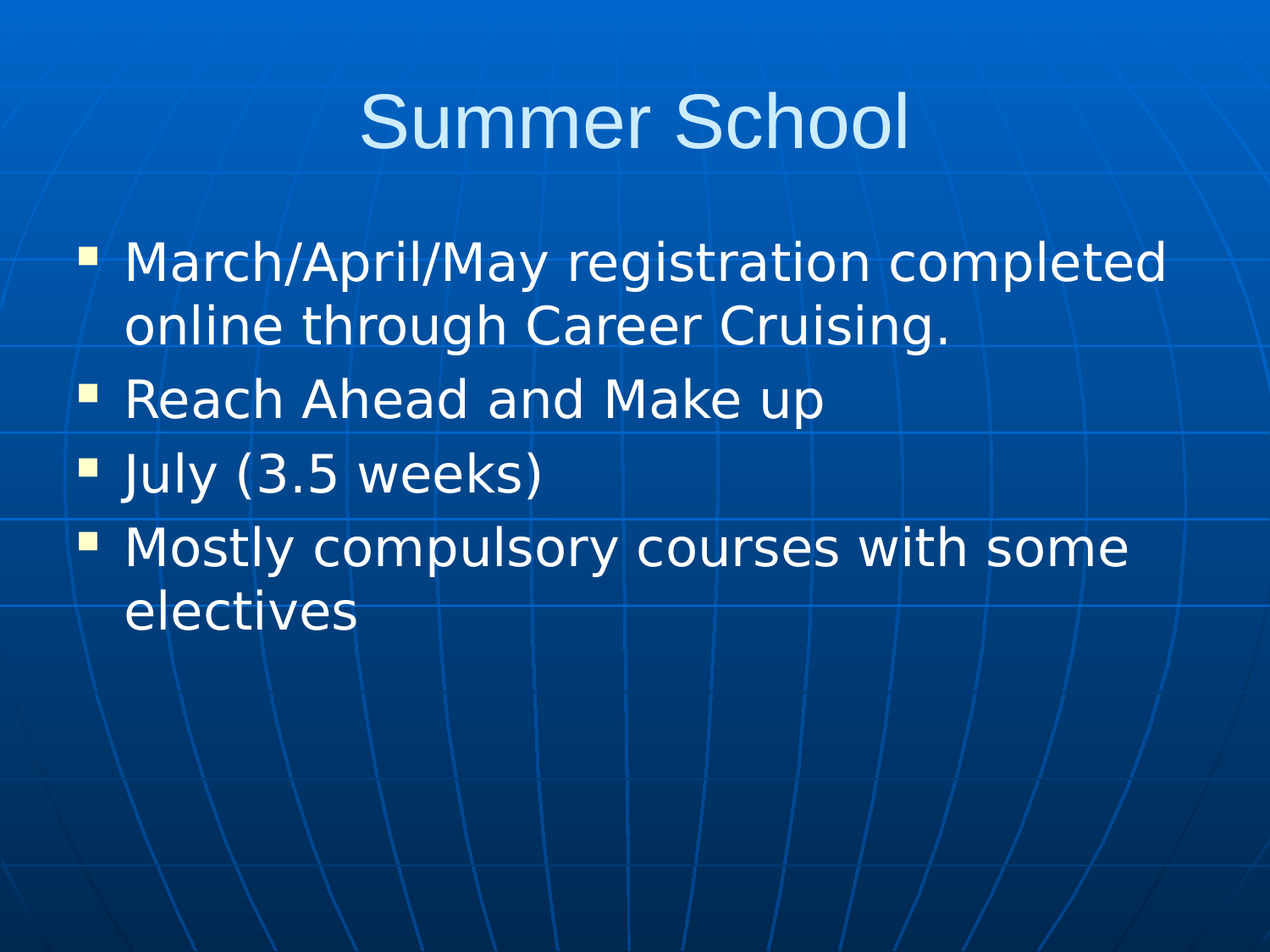

# Summer School
March/April/May registration completed online through Career Cruising.
Reach Ahead and Make up
July (3.5 weeks)
Mostly compulsory courses with some electives